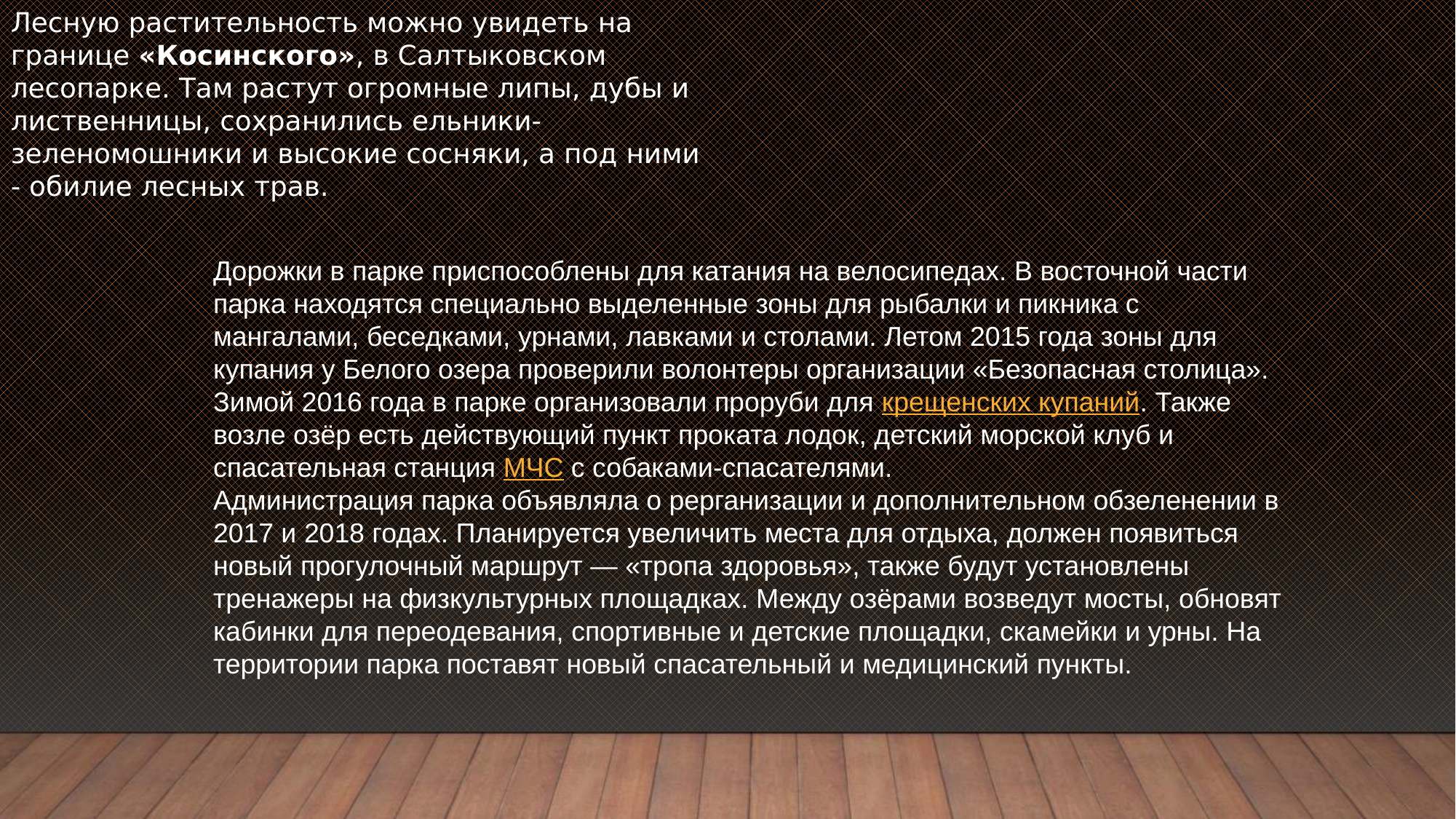

Лесную растительность можно увидеть на границе «Косинского», в Салтыковском лесопарке. Там растут огромные липы, дубы и лиственницы, сохранились ельники-зеленомошники и высокие сосняки, а под ними - обилие лесных трав.
Дорожки в парке приспособлены для катания на велосипедах. В восточной части парка находятся специально выделенные зоны для рыбалки и пикника с мангалами, беседками, урнами, лавками и столами. Летом 2015 года зоны для купания у Белого озера проверили волонтеры организации «Безопасная столица». Зимой 2016 года в парке организовали проруби для крещенских купаний. Также возле озёр есть действующий пункт проката лодок, детский морской клуб и спасательная станция МЧС с собаками-спасателями.
Администрация парка объявляла о рерганизации и дополнительном обзеленении в 2017 и 2018 годах. Планируется увеличить места для отдыха, должен появиться новый прогулочный маршрут — «тропа здоровья», также будут установлены тренажеры на физкультурных площадках. Между озёрами возведут мосты, обновят кабинки для переодевания, спортивные и детские площадки, скамейки и урны. На территории парка поставят новый спасательный и медицинский пункты.